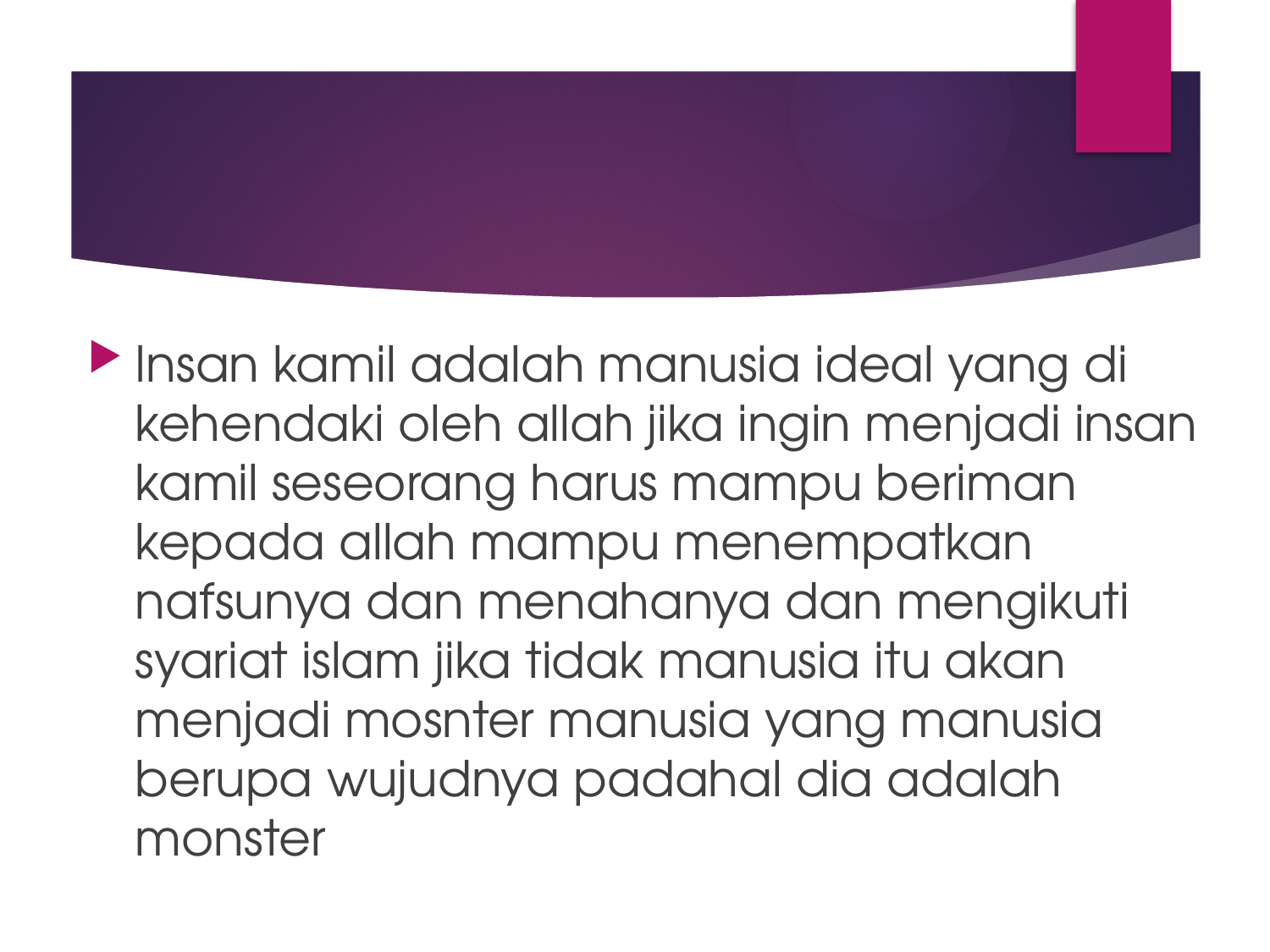

Insan kamil adalah manusia ideal yang di kehendaki oleh allah jika ingin menjadi insan kamil seseorang harus mampu beriman kepada allah mampu menempatkan nafsunya dan menahanya dan mengikuti syariat islam jika tidak manusia itu akan menjadi mosnter manusia yang manusia berupa wujudnya padahal dia adalah monster